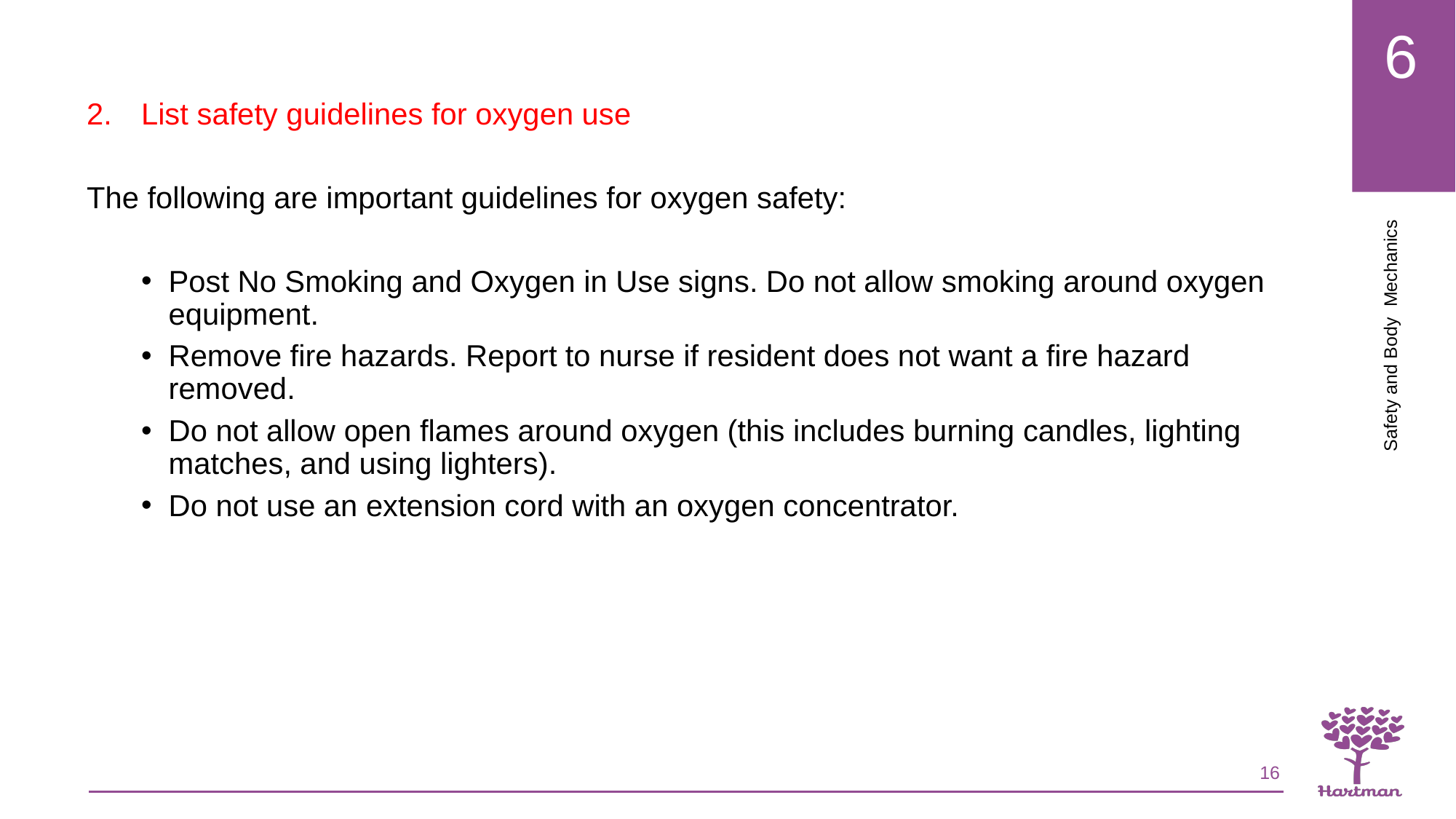

List safety guidelines for oxygen use

The following are important guidelines for oxygen safety:

Post No Smoking and Oxygen in Use signs. Do not allow smoking around oxygen equipment.
Remove fire hazards. Report to nurse if resident does not want a fire hazard removed.
Do not allow open flames around oxygen (this includes burning candles, lighting matches, and using lighters).
Do not use an extension cord with an oxygen concentrator.

16